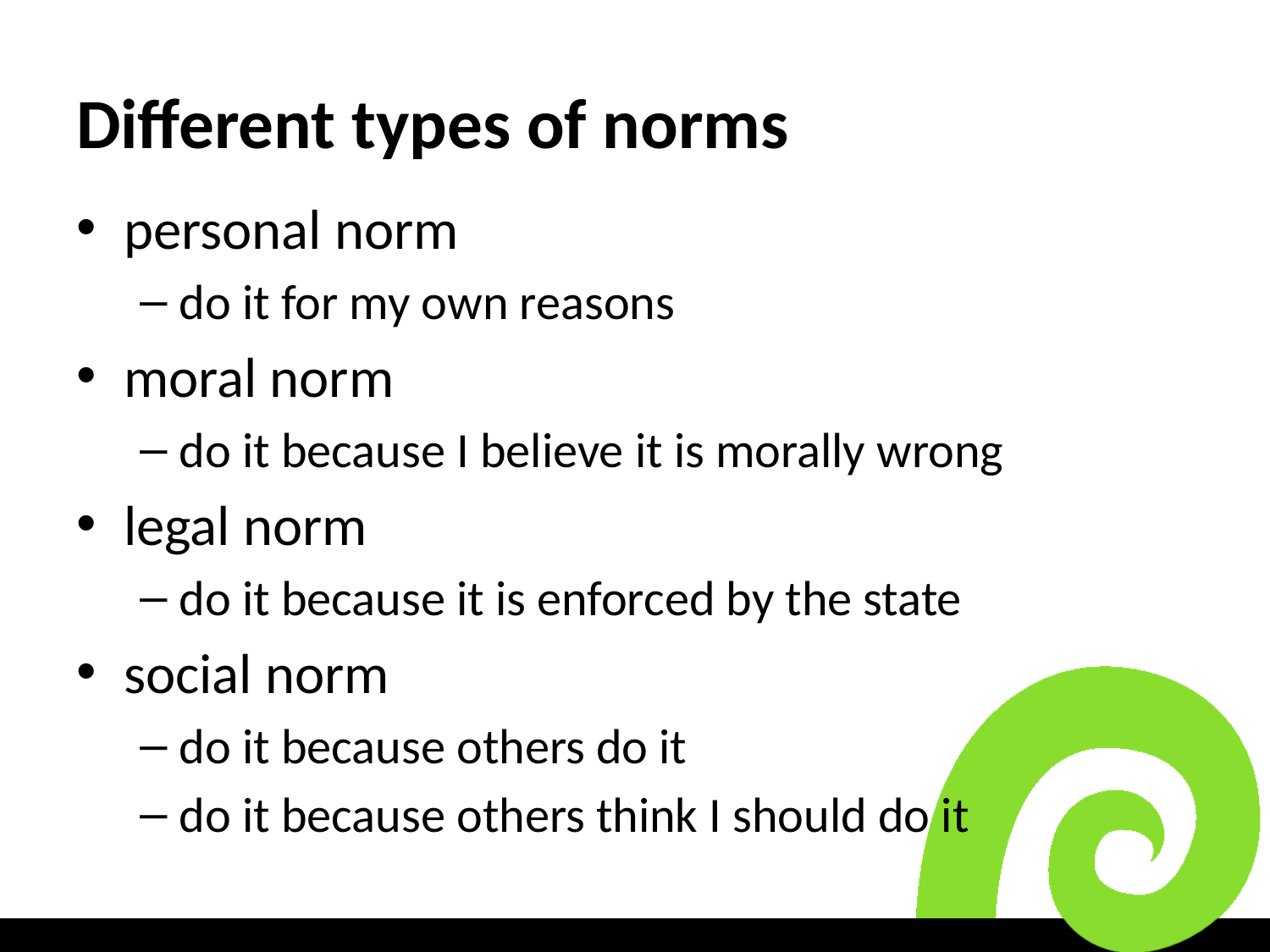

# Different types of norms
personal norm
do it for my own reasons
moral norm
do it because I believe it is morally wrong
legal norm
do it because it is enforced by the state
social norm
do it because others do it
do it because others think I should do it